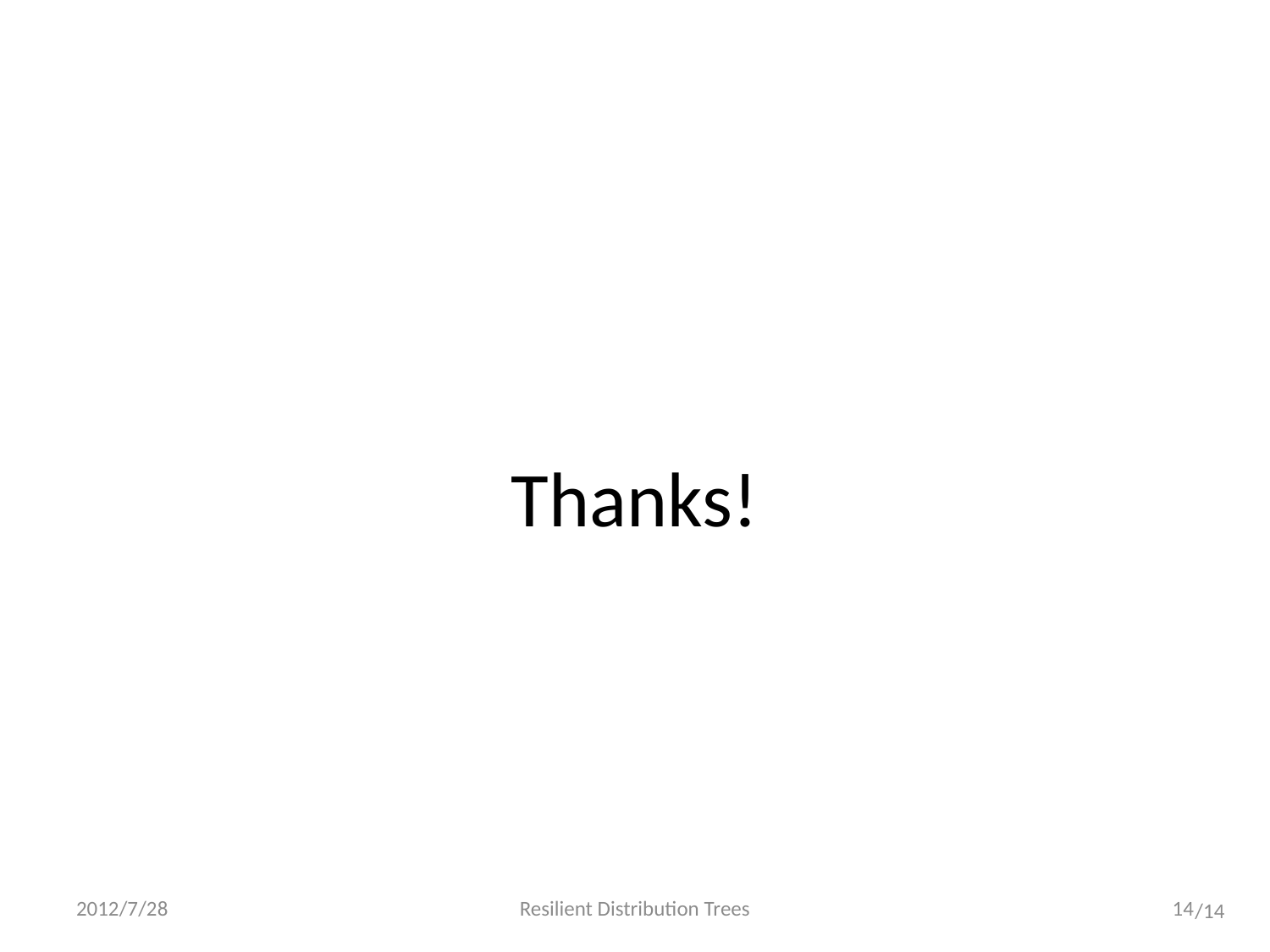

# Thanks!
2012/7/28
Resilient Distribution Trees
14